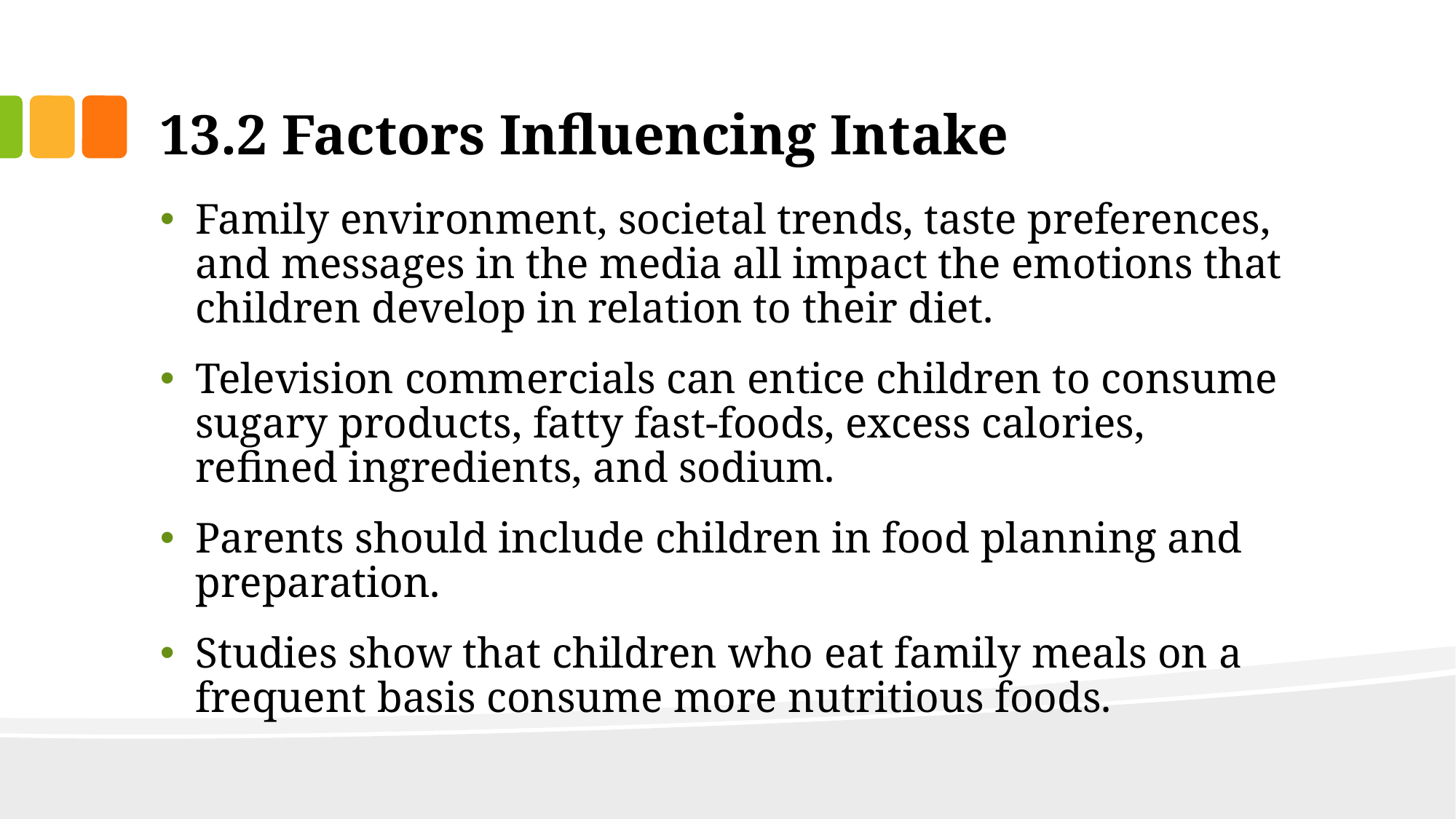

# 13.2 Factors Influencing Intake
Family environment, societal trends, taste preferences, and messages in the media all impact the emotions that children develop in relation to their diet.
Television commercials can entice children to consume sugary products, fatty fast-foods, excess calories, refined ingredients, and sodium.
Parents should include children in food planning and preparation.
Studies show that children who eat family meals on a frequent basis consume more nutritious foods.